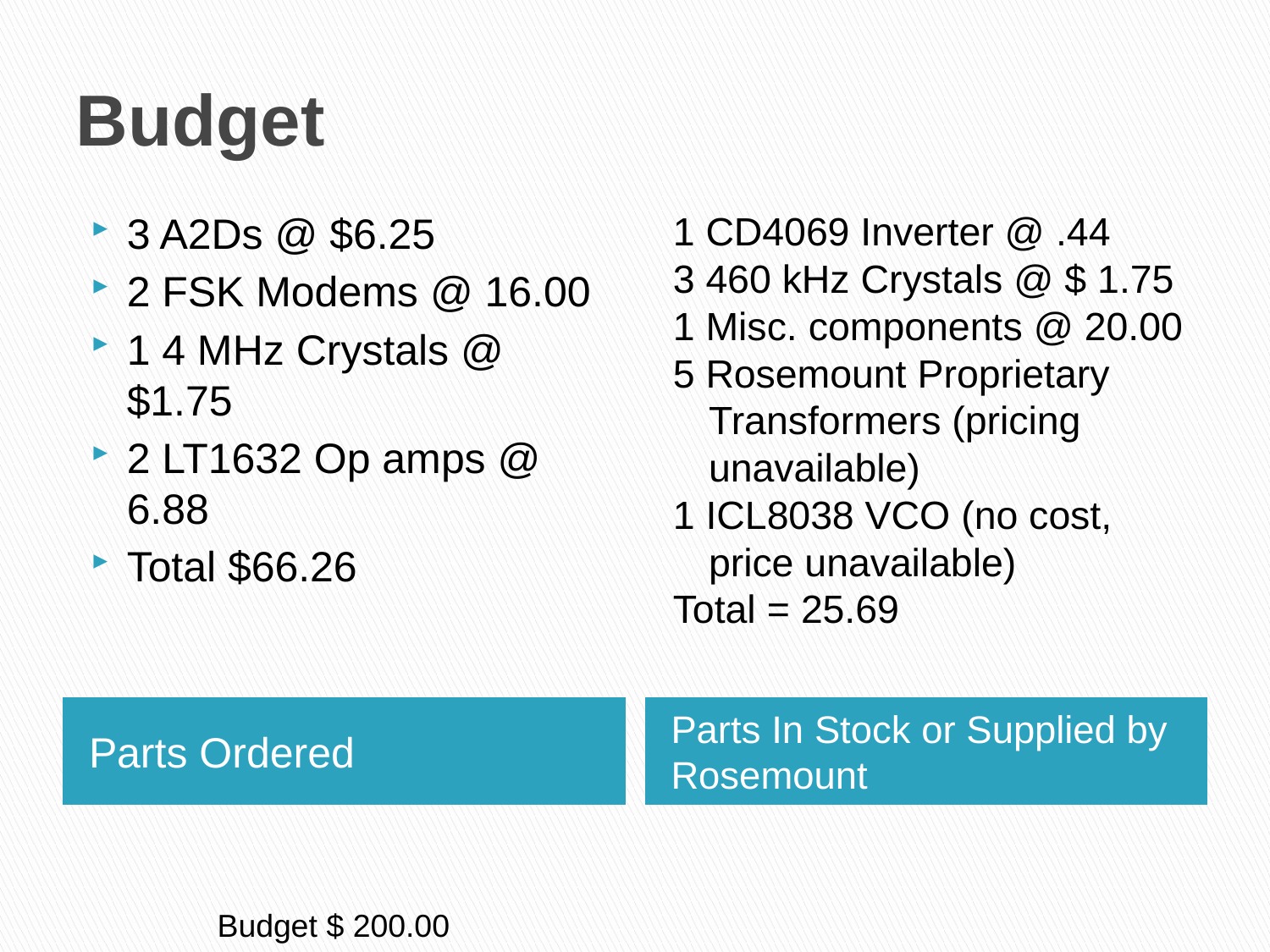

# Budget
3 A2Ds @ $6.25
2 FSK Modems @ 16.00
1 4 MHz Crystals @          $1.75
2 LT1632 Op amps @ 6.88
Total $66.26

1 CD4069 Inverter @ .44
3 460 kHz Crystals @ $ 1.75
1 Misc. components @ 20.00
5 Rosemount Proprietary Transformers (pricing unavailable)
1 ICL8038 VCO (no cost, price unavailable)
Total = 25.69

Parts Ordered
Parts In Stock or Supplied by Rosemount
Budget $ 200.00